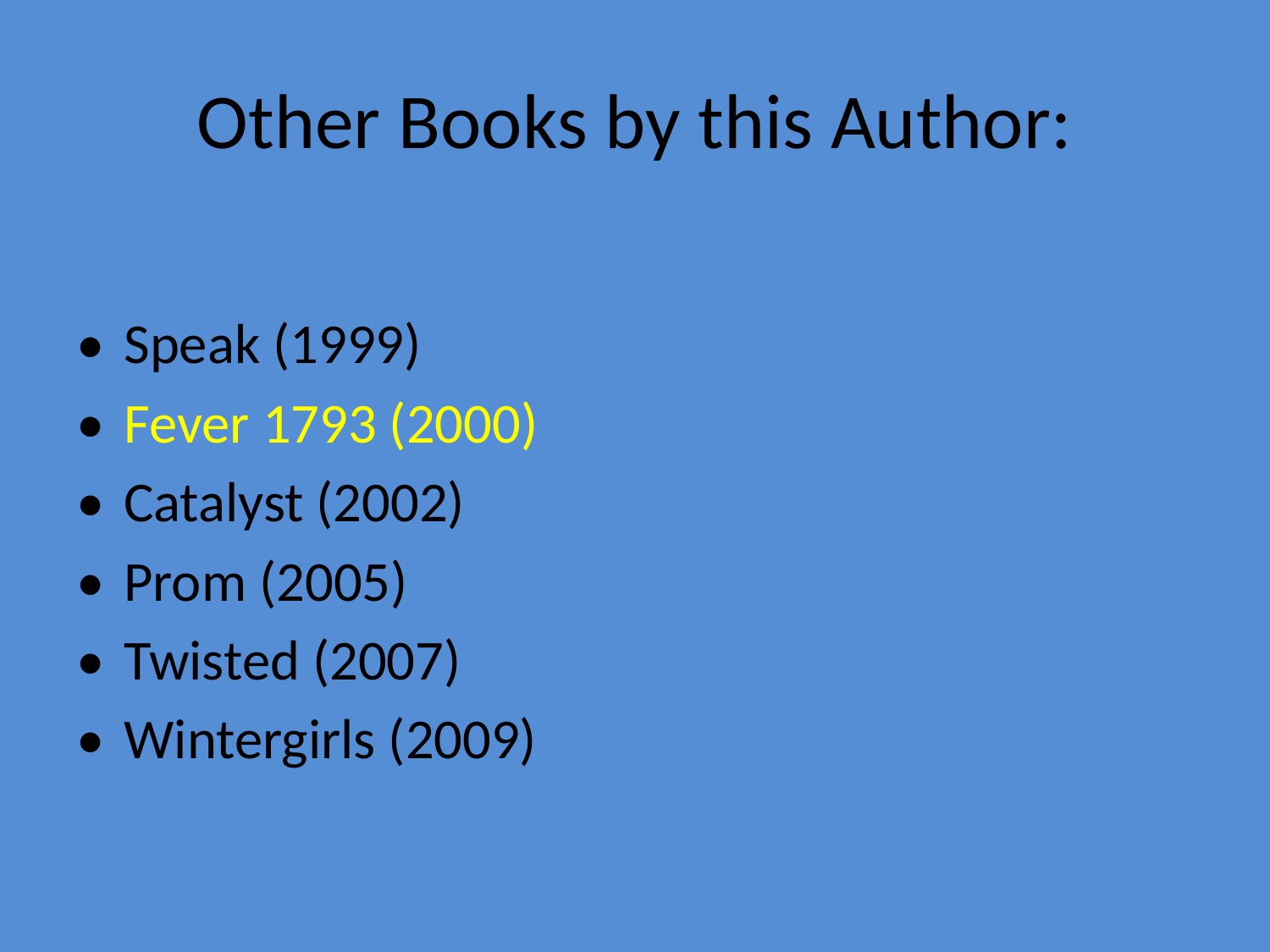

# Other Books by this Author:

•	Speak (1999)
•	Fever 1793 (2000)
•	Catalyst (2002)
•	Prom (2005)
•	Twisted (2007)
•	Wintergirls (2009)